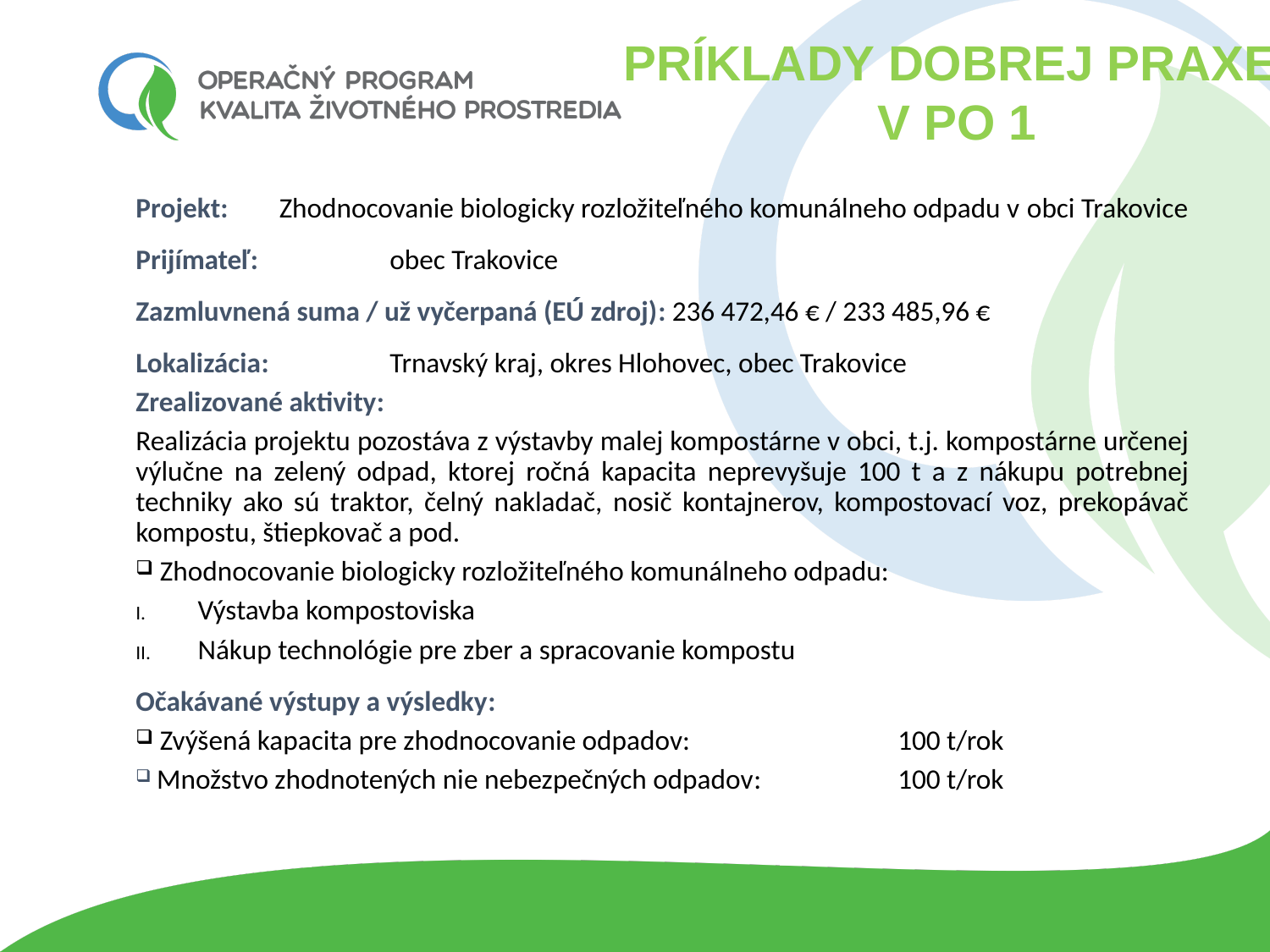

Príklady dobrej praxe
v PO 1
Projekt:        Zhodnocovanie biologicky rozložiteľného komunálneho odpadu v obci Trakovice
Prijímateľ: 	obec Trakovice
Zazmluvnená suma / už vyčerpaná (EÚ zdroj): 236 472,46 € / 233 485,96 €
Lokalizácia: 	Trnavský kraj, okres Hlohovec, obec Trakovice
Zrealizované aktivity:
Realizácia projektu pozostáva z výstavby malej kompostárne v obci, t.j. kompostárne určenej výlučne na zelený odpad, ktorej ročná kapacita neprevyšuje 100 t a z nákupu potrebnej techniky ako sú traktor, čelný nakladač, nosič kontajnerov, kompostovací voz, prekopávač kompostu, štiepkovač a pod.
 Zhodnocovanie biologicky rozložiteľného komunálneho odpadu:
 Výstavba kompostoviska
 Nákup technológie pre zber a spracovanie kompostu
Očakávané výstupy a výsledky:
 Zvýšená kapacita pre zhodnocovanie odpadov:	 	100 t/rok
 Množstvo zhodnotených nie nebezpečných odpadov:  	100 t/rok